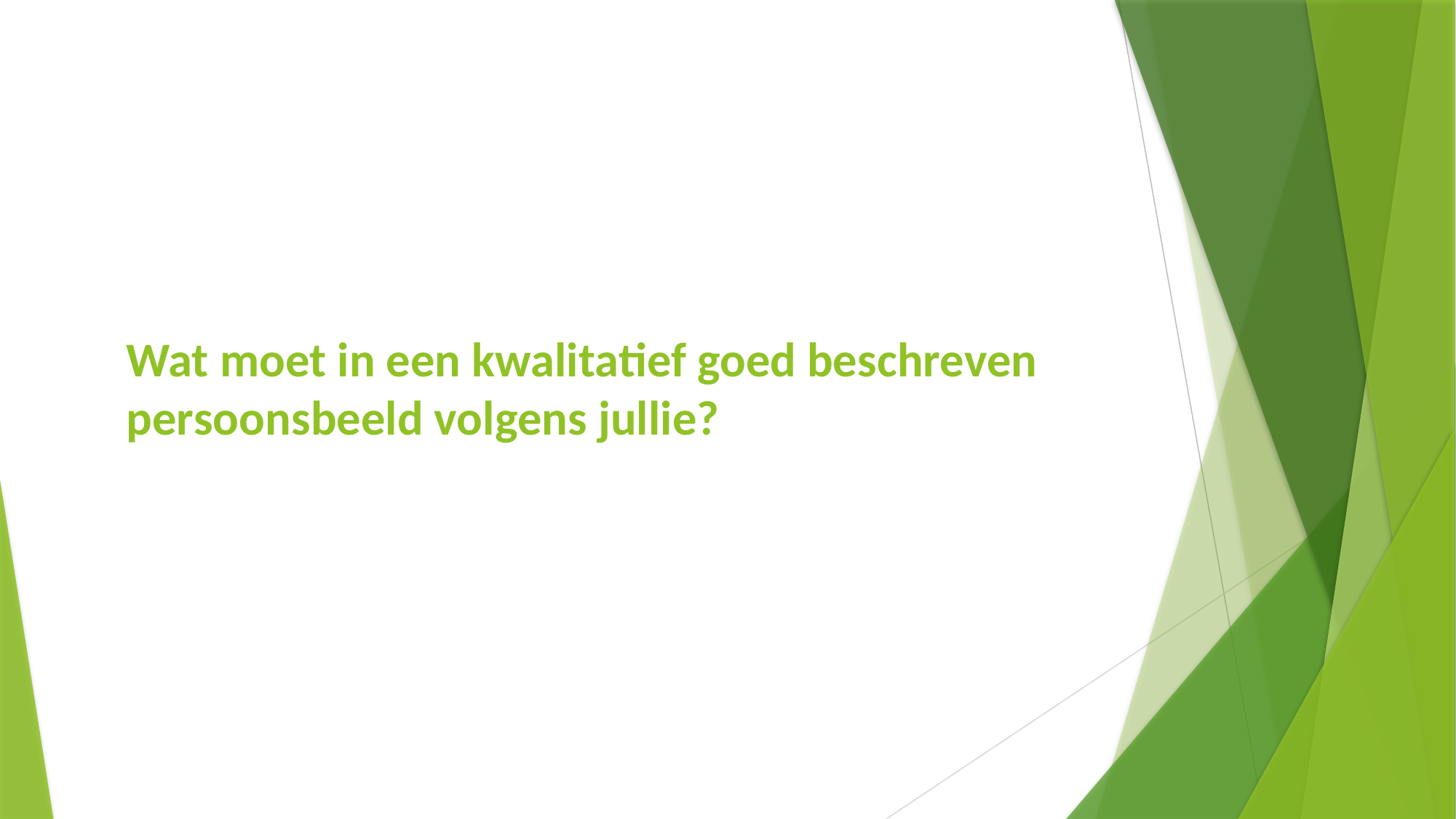

#
Wat moet in een kwalitatief goed beschreven persoonsbeeld volgens jullie?